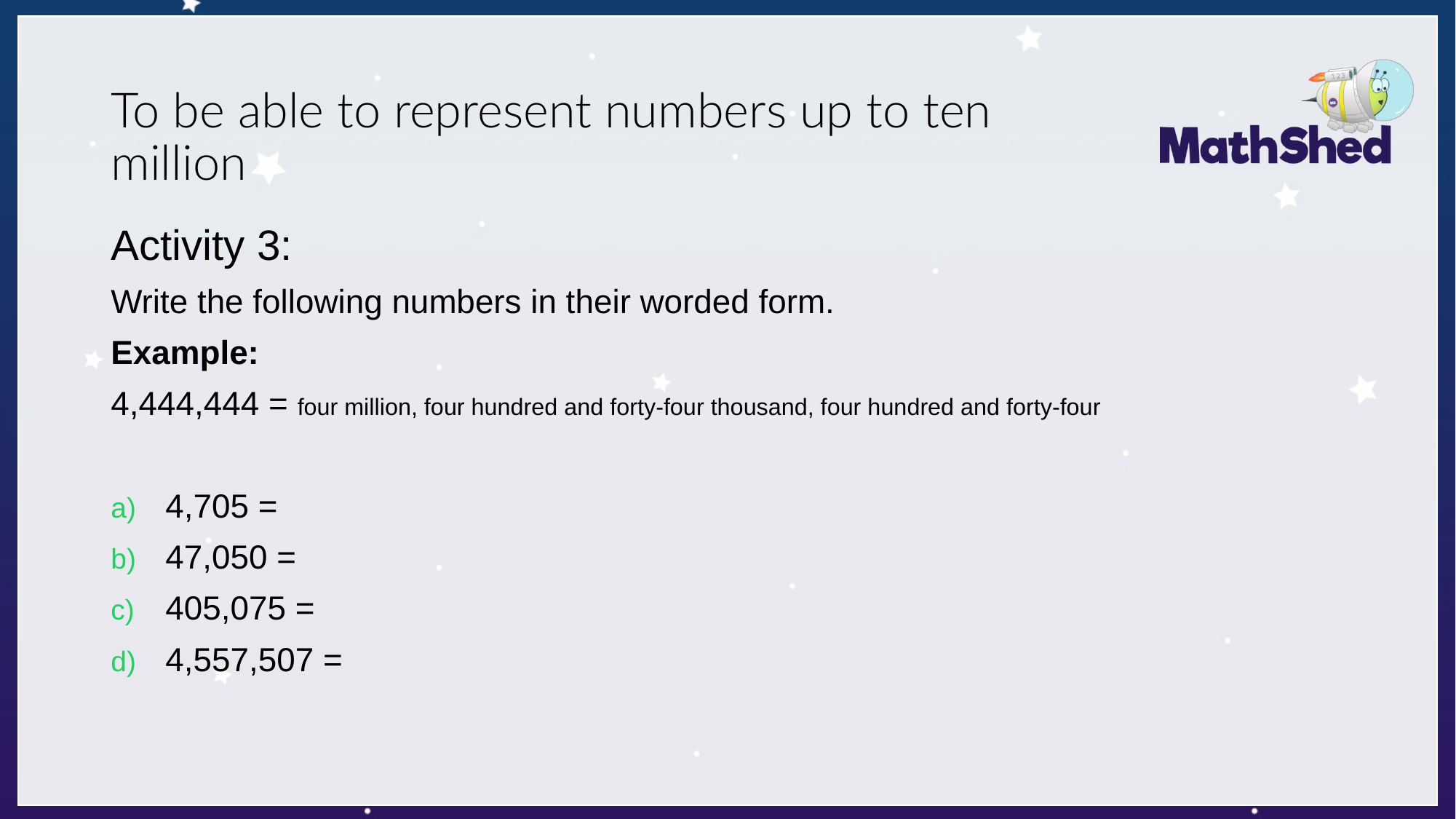

# To be able to represent numbers up to ten million
Activity 3:
Write the following numbers in their worded form.
Example:
4,444,444 = four million, four hundred and forty-four thousand, four hundred and forty-four

4,705 =
47,050 =
405,075 =
4,557,507 =